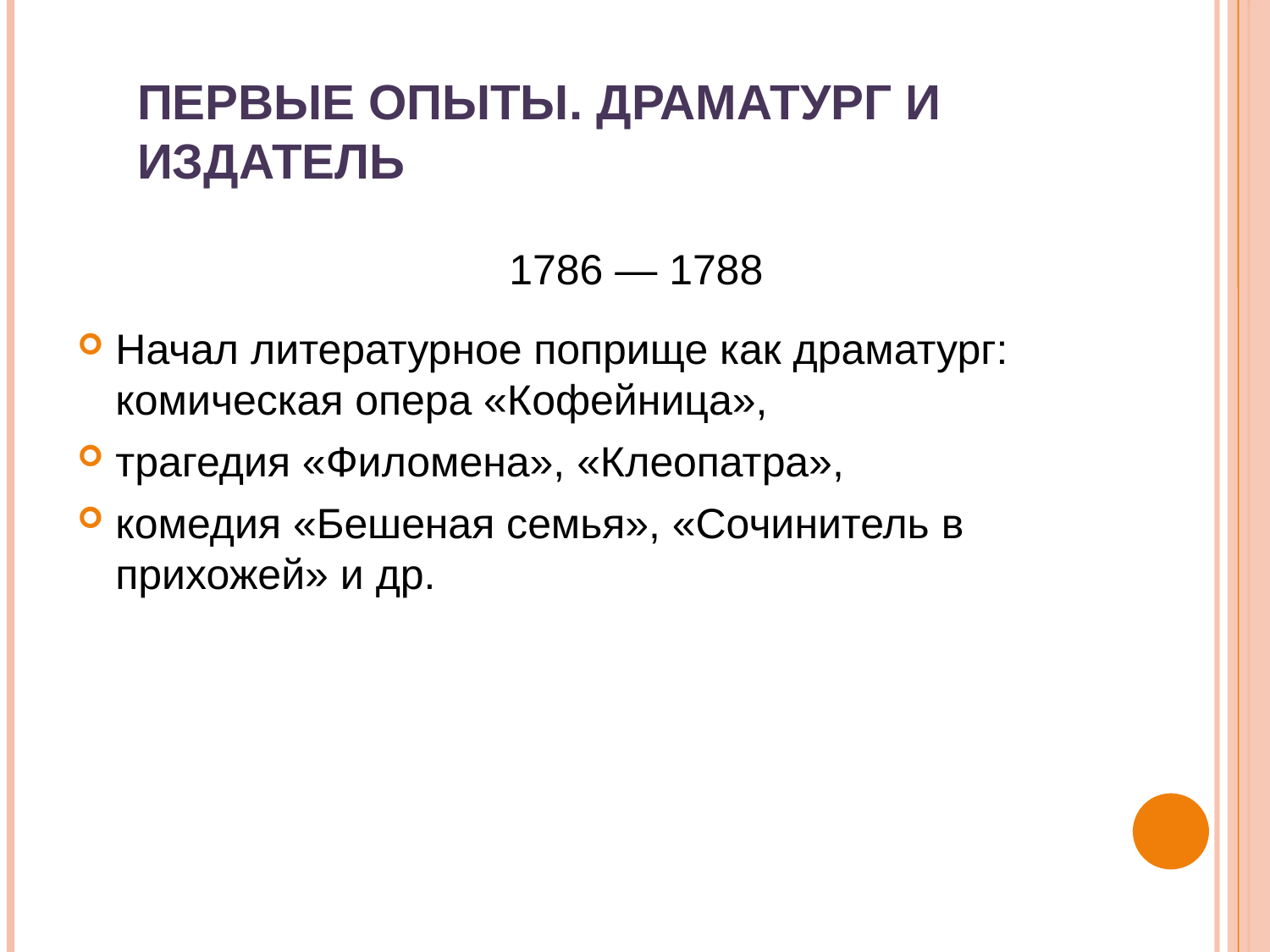

# Первые опыты. Драматург и издатель
1786 — 1788
Начал литературное поприще как драматург:
комическая опера «Кофейница»,
трагедия «Филомена», «Клеопатра»,
комедия «Бешеная семья», «Сочинитель в прихожей» и др.